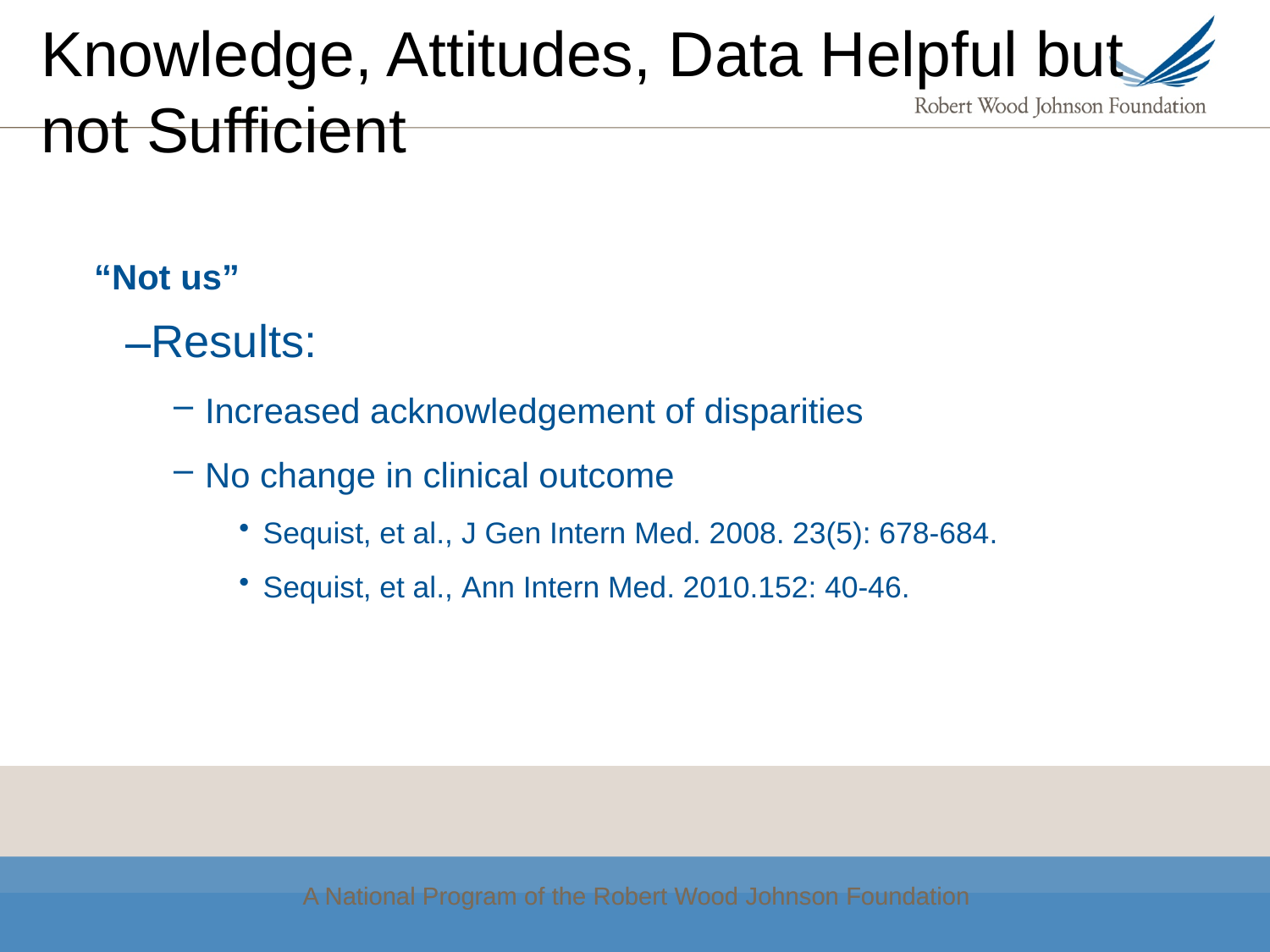

# Knowledge, Attitudes, Data Helpful but not Sufficient

“Not us”
Results:
Increased acknowledgement of disparities
No change in clinical outcome
Sequist, et al., J Gen Intern Med. 2008. 23(5): 678-684.
Sequist, et al., Ann Intern Med. 2010.152: 40-46.

A National Program of the Robert Wood Johnson Foundation